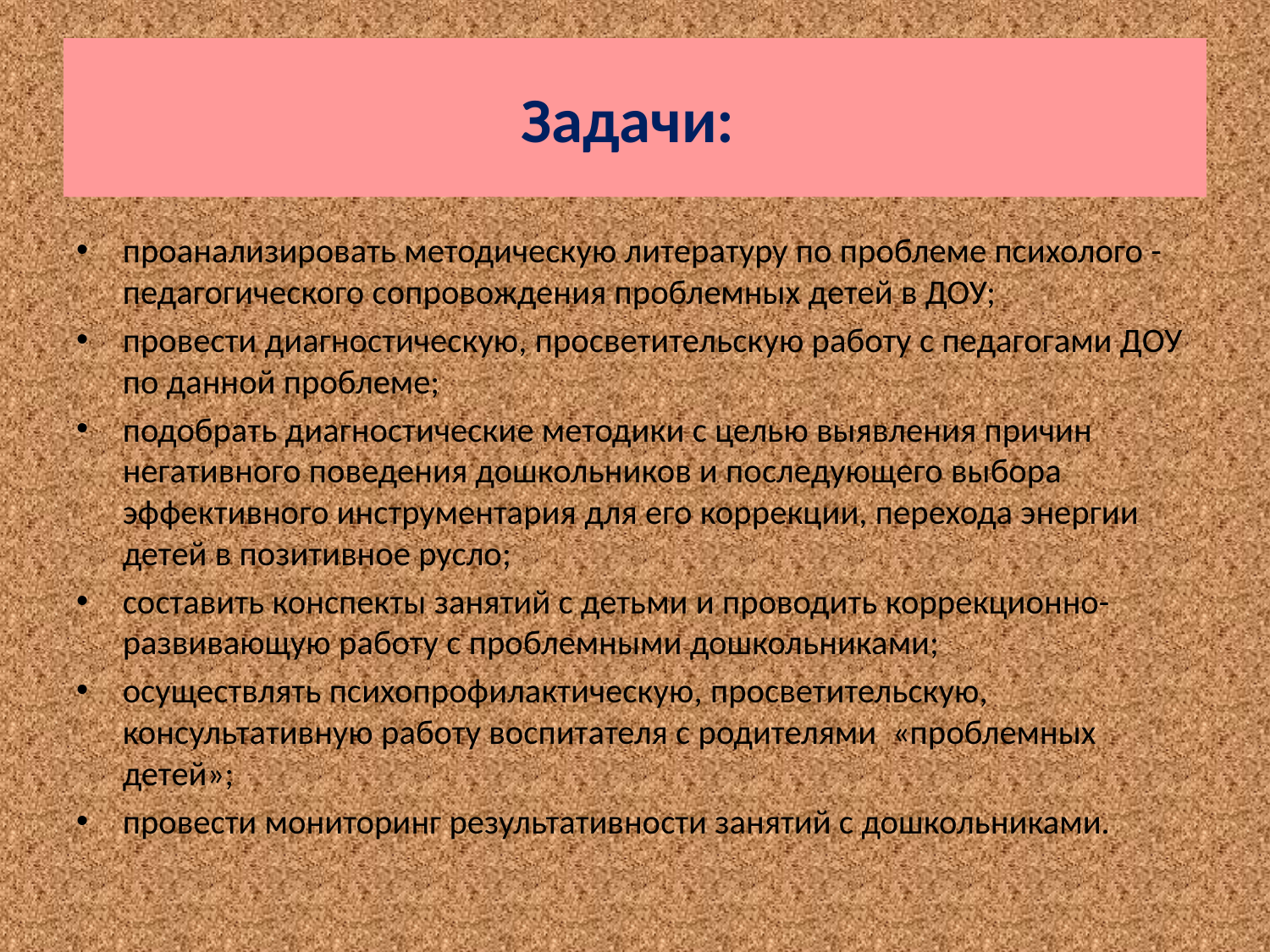

# Задачи:
проанализировать методическую литературу по проблеме психолого - педагогического сопровождения проблемных детей в ДОУ;
провести диагностическую, просветительскую работу с педагогами ДОУ по данной проблеме;
подобрать диагностические методики с целью выявления причин негативного поведения дошкольников и последующего выбора эффективного инструментария для его коррекции, перехода энергии детей в позитивное русло;
составить конспекты занятий с детьми и проводить коррекционно-развивающую работу с проблемными дошкольниками;
осуществлять психопрофилактическую, просветительскую, консультативную работу воспитателя с родителями  «проблемных детей»;
провести мониторинг результативности занятий с дошкольниками.